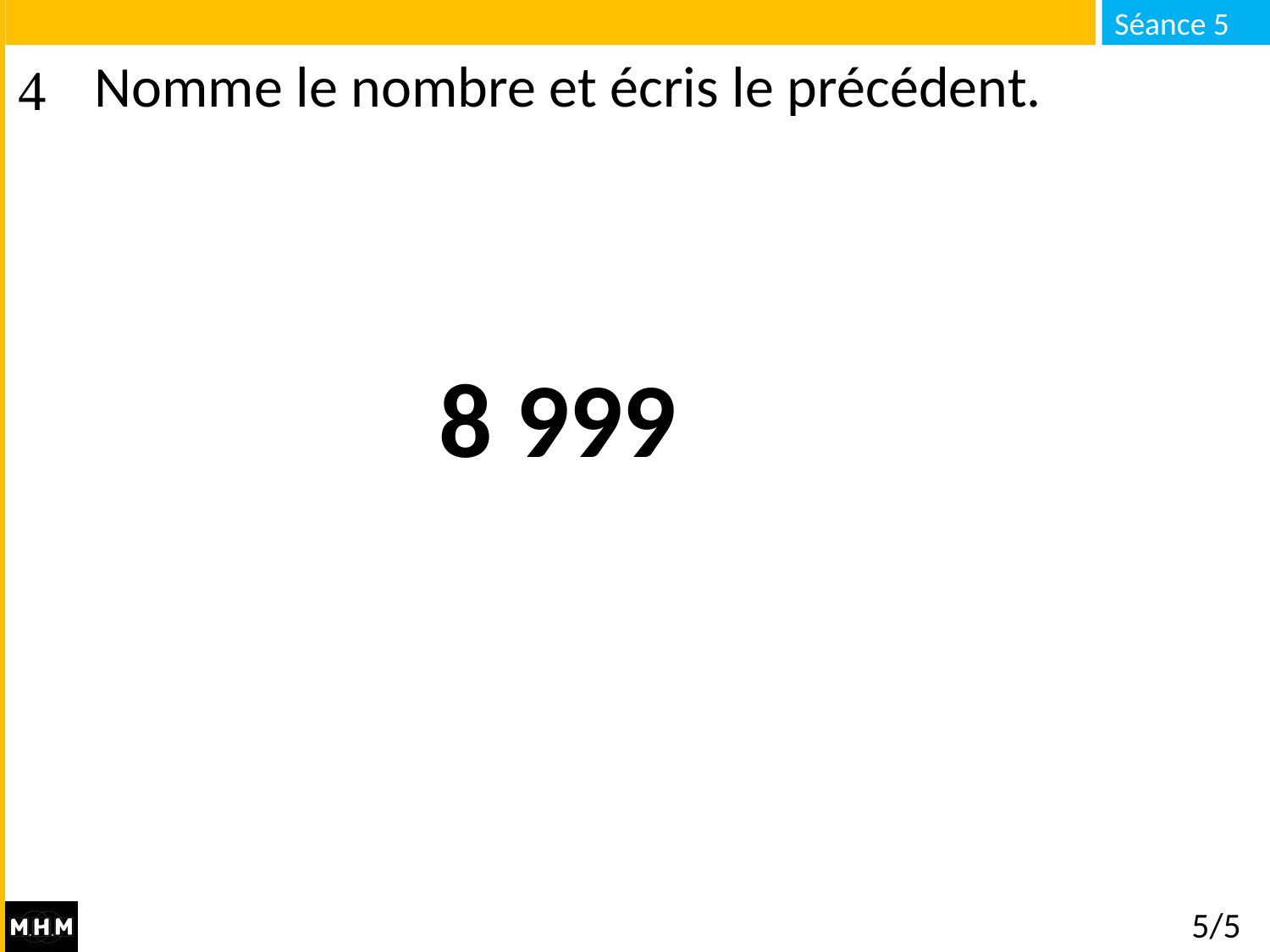

# Nomme le nombre et écris le précédent.
8 999
5/5